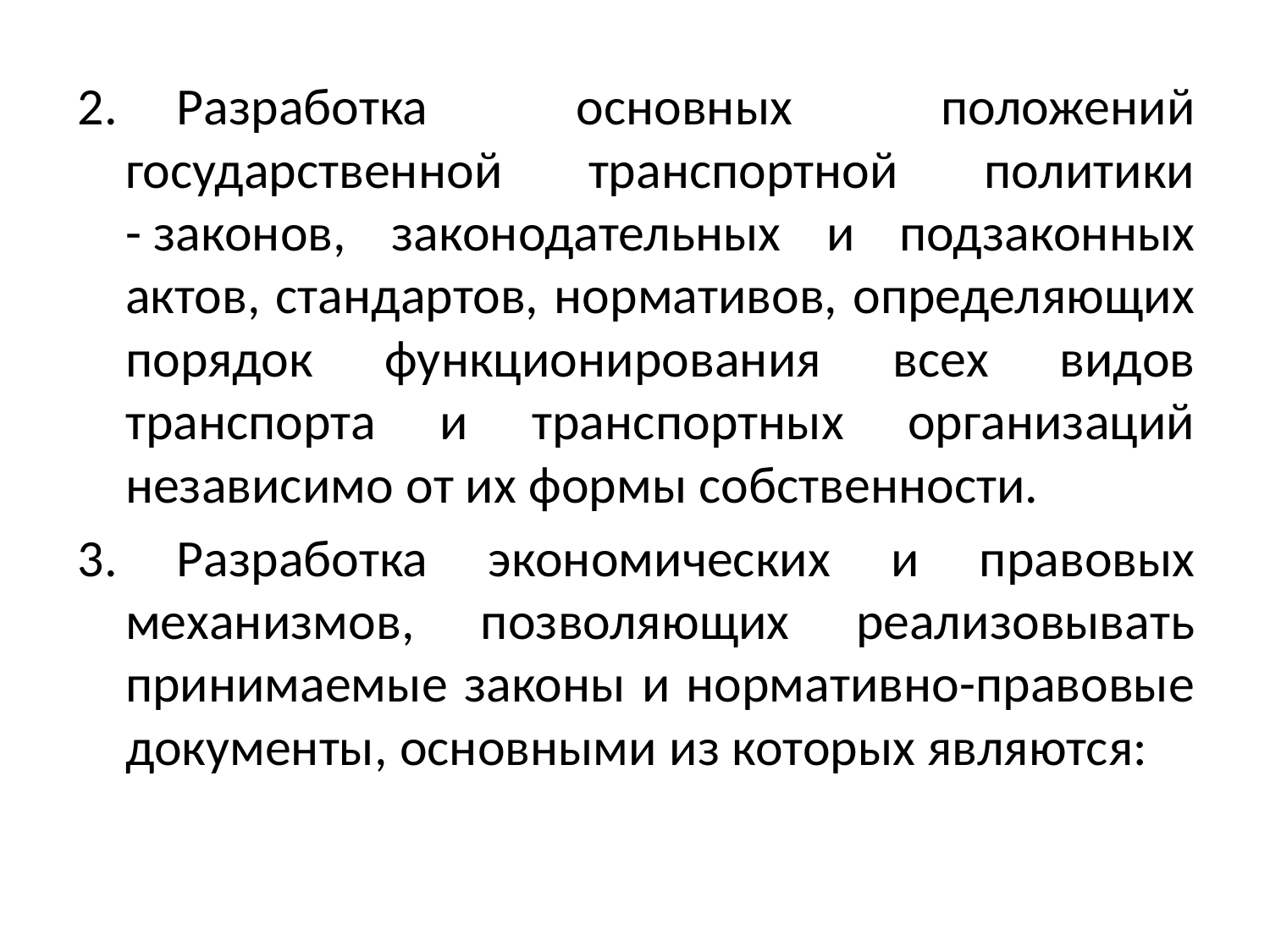

2.     Разработка основных положений государственной транспортной политики - законов, законодательных и подзаконных актов, стандартов, нормативов, определяющих порядок функционирования всех видов транспорта и транспортных организаций независимо от их формы собственности.
3.     Разработка экономических и правовых механизмов, позволяющих реализовывать принимаемые законы и нормативно-правовые документы, основными из которых являются: